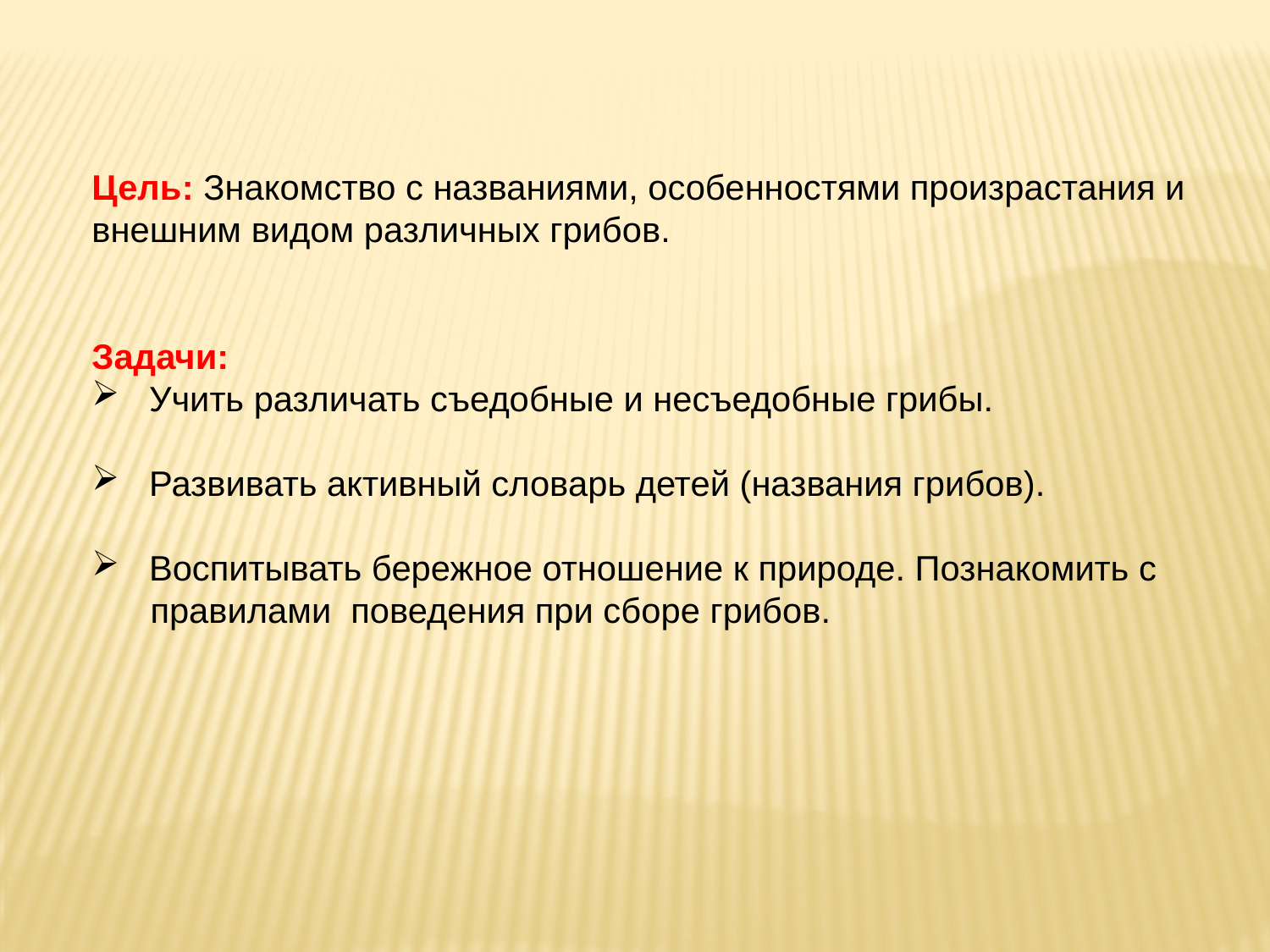

Цель: Знакомство с названиями, особенностями произрастания и внешним видом различных грибов.

Задачи:
   Учить различать съедобные и несъедобные грибы.

   Развивать активный словарь детей (названия грибов).

   Воспитывать бережное отношение к природе. Познакомить с
      правилами  поведения при сборе грибов.